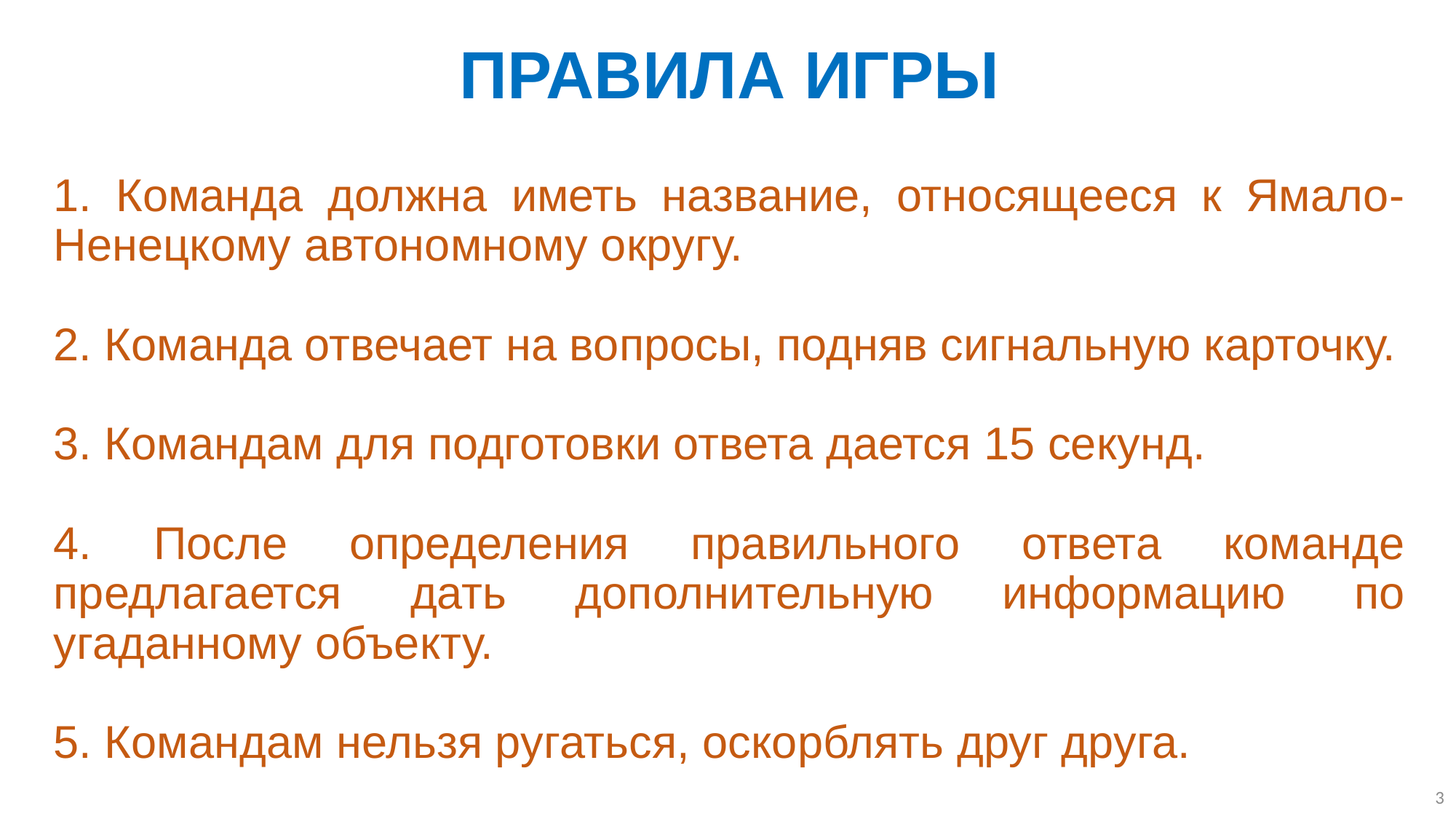

# ПРАВИЛА ИГРЫ
1. Команда должна иметь название, относящееся к Ямало-Ненецкому автономному округу.

2. Команда отвечает на вопросы, подняв сигнальную карточку.

3. Командам для подготовки ответа дается 15 секунд.

4. После определения правильного ответа команде предлагается дать дополнительную информацию по угаданному объекту.

5. Командам нельзя ругаться, оскорблять друг друга.
3